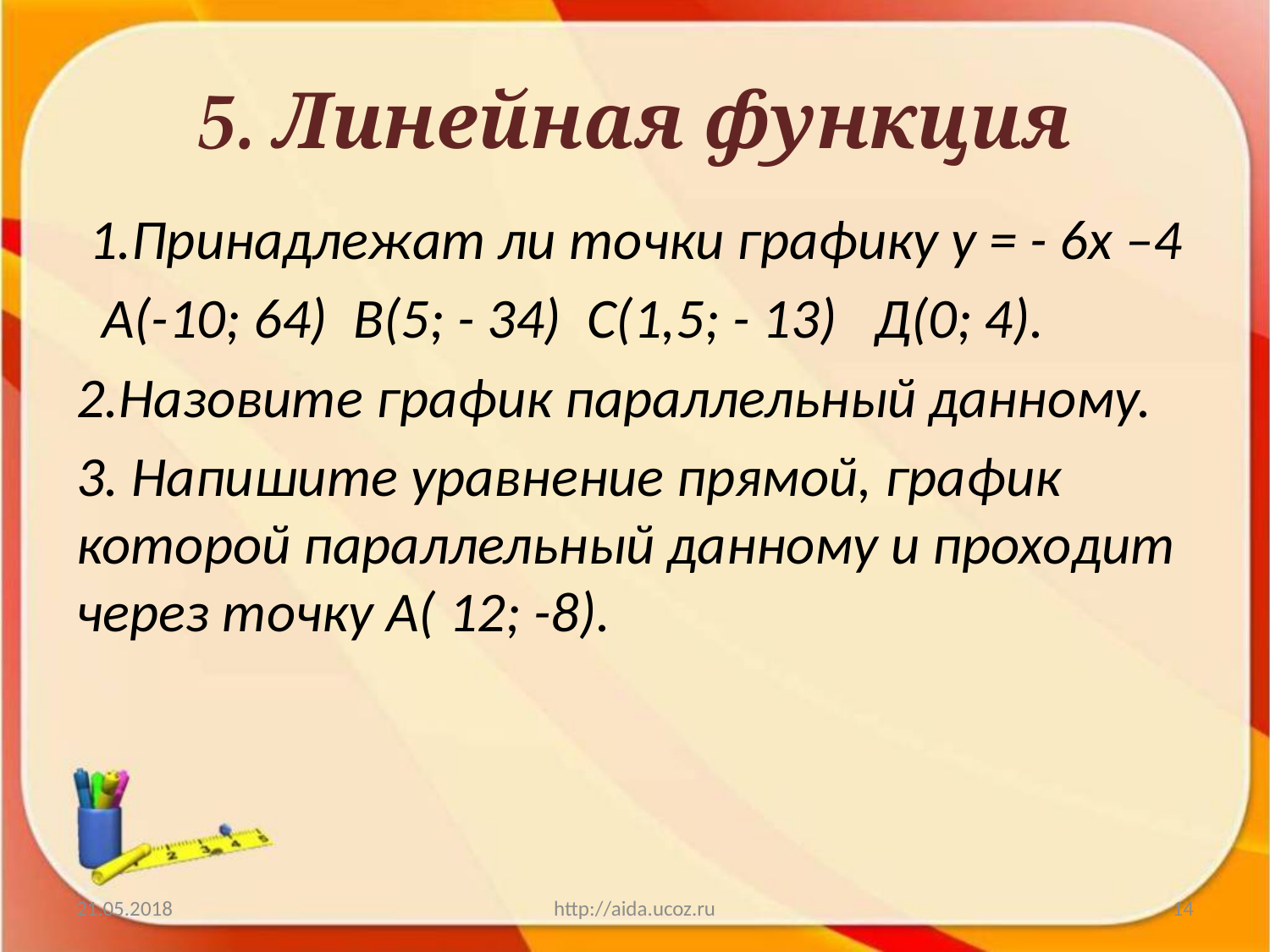

# 5. Линейная функция
 1.Принадлежат ли точки графику у = - 6х –4
  А(-10; 64)  В(5; - 34)  С(1,5; - 13)   Д(0; 4).
2.Назовите график параллельный данному.
3. Напишите уравнение прямой, график которой параллельный данному и проходит через точку А( 12; -8).
21.05.2018
http://aida.ucoz.ru
14